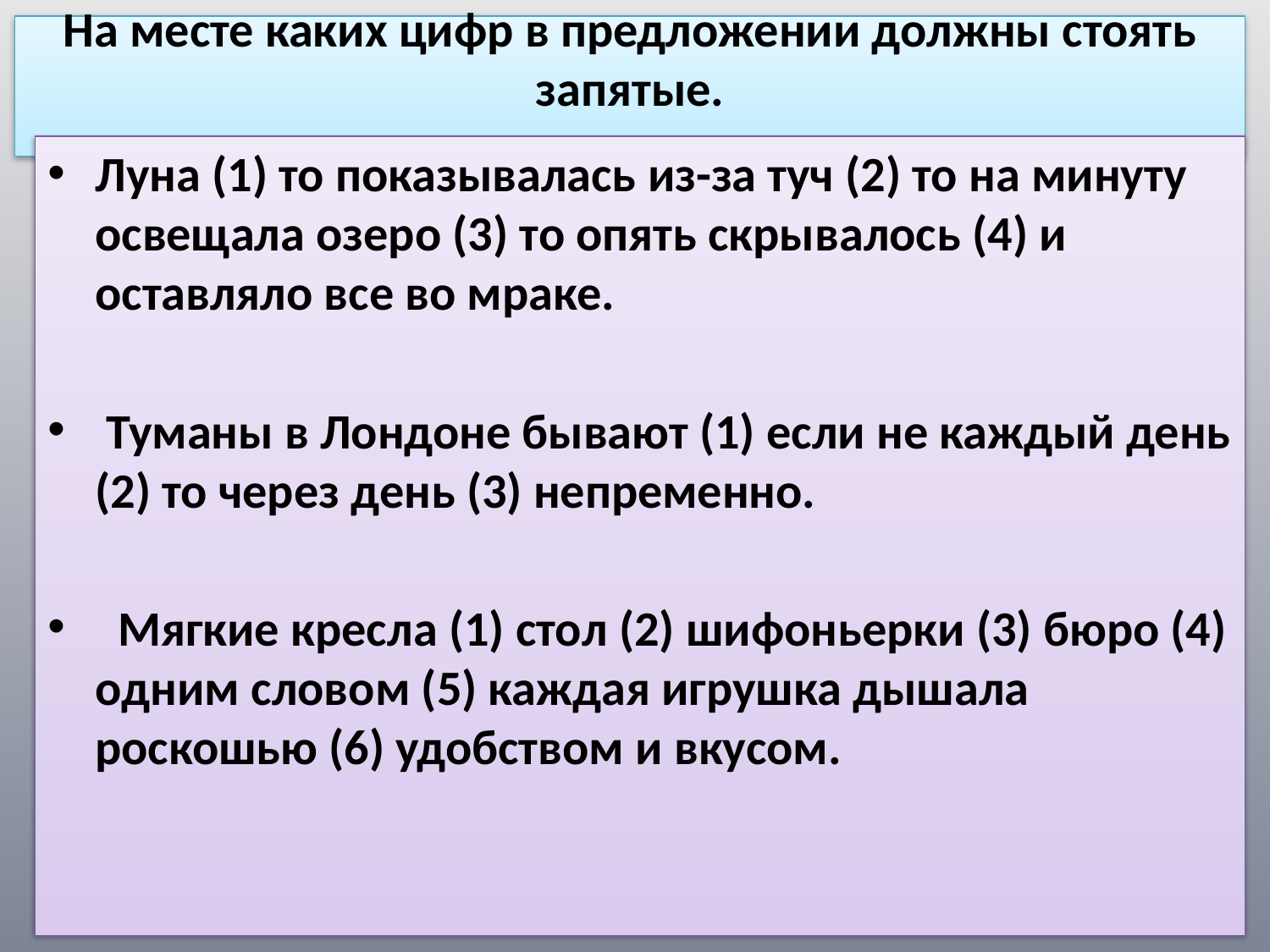

# На месте каких цифр в предложении должны стоять запятые.
Луна (1) то показывалась из-за туч (2) то на минуту освещала озеро (3) то опять скрывалось (4) и оставляло все во мраке.

 Туманы в Лондоне бывают (1) если не каждый день (2) то через день (3) непременно.

  Мягкие кресла (1) стол (2) шифоньерки (3) бюро (4) одним словом (5) каждая игрушка дышала роскошью (6) удобством и вкусом.